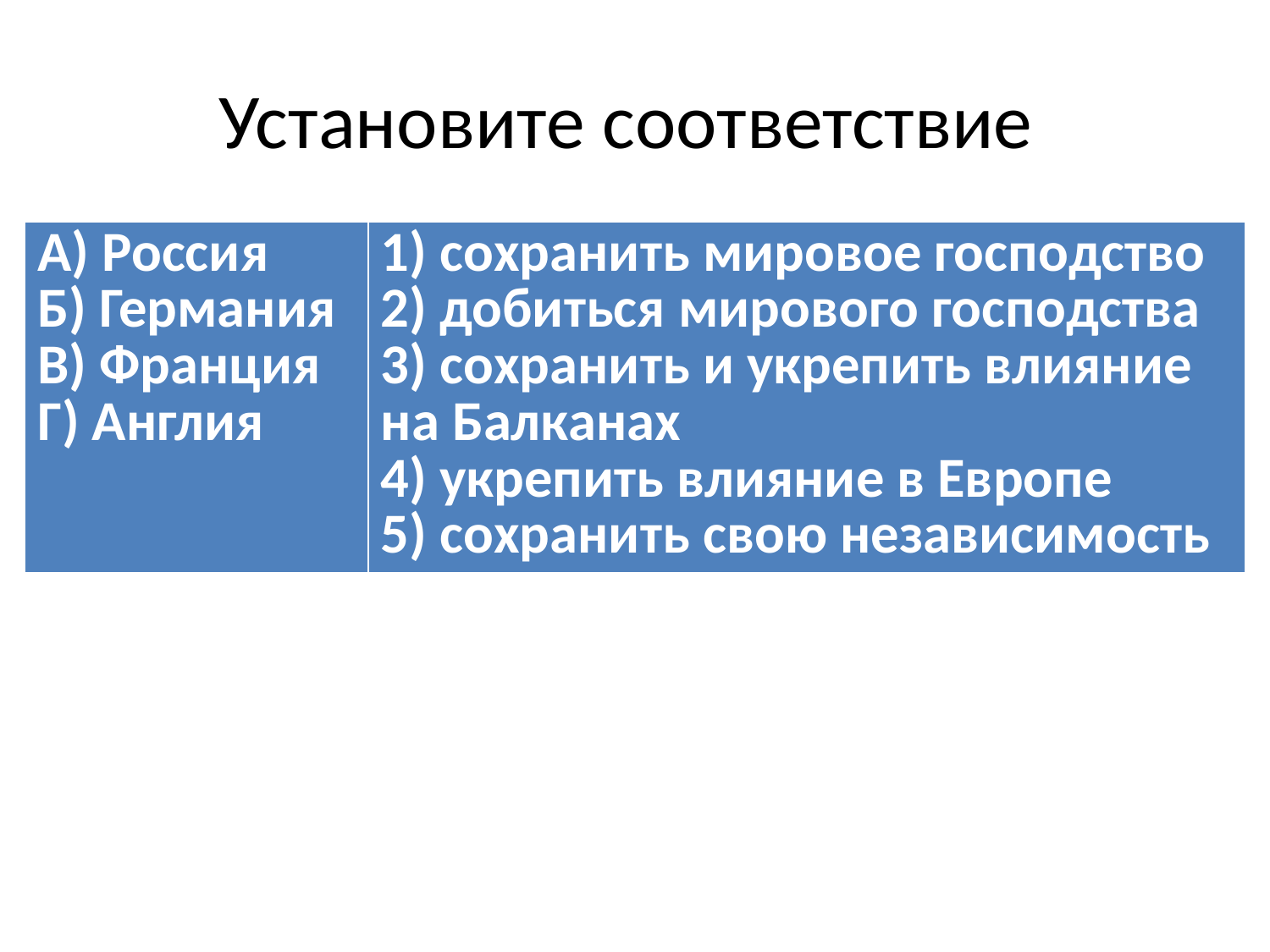

# Установите соответствие
| А) Россия Б) Германия В) Франция Г) Англия | 1) сохранить мировое господство 2) добиться мирового господства 3) сохранить и укрепить влияние на Балканах 4) укрепить влияние в Европе 5) сохранить свою независимость |
| --- | --- |